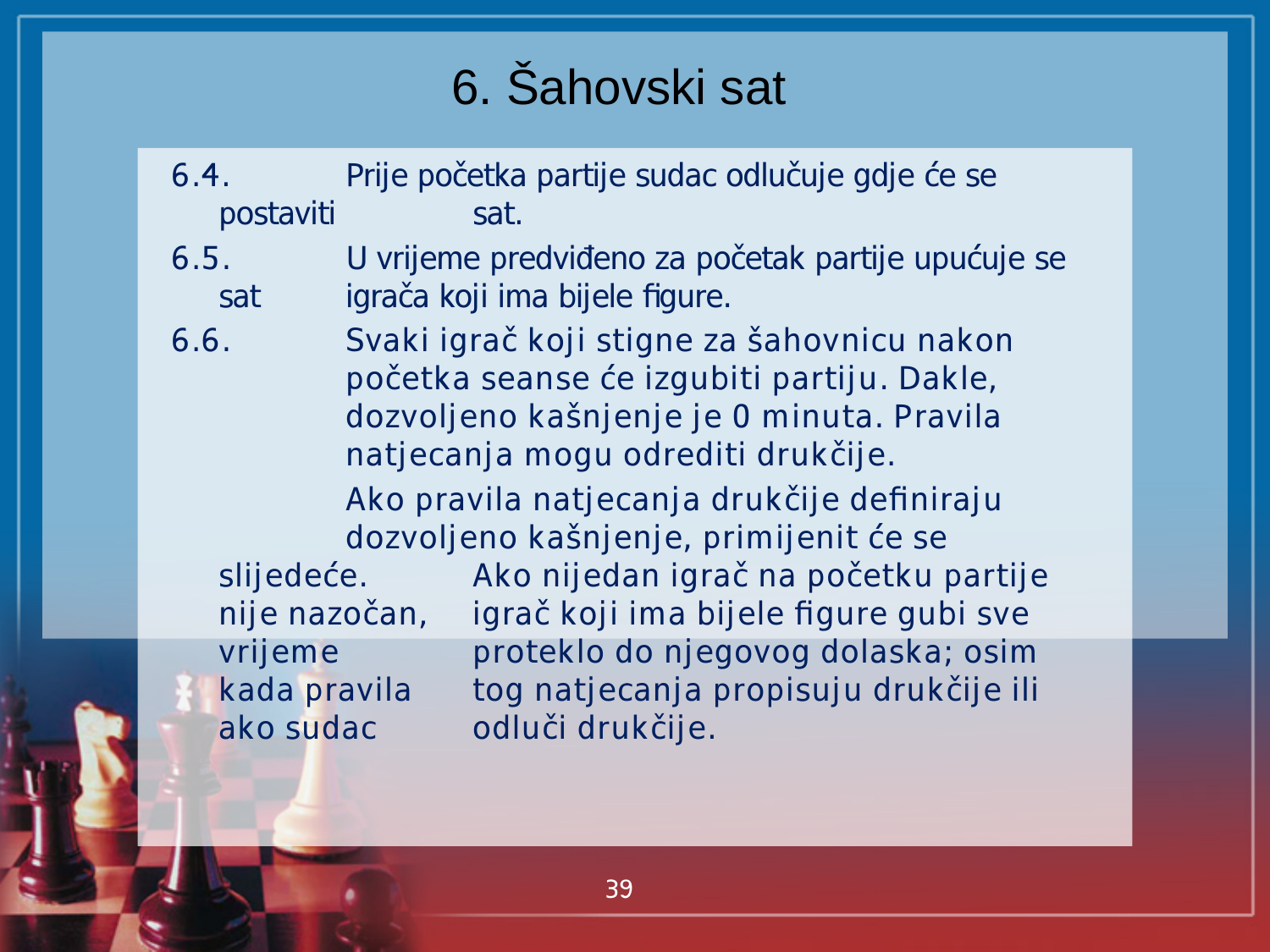

# 6. Šahovski sat
6.4.	Prije početka partije sudac odlučuje gdje će se postaviti 	sat.
6.5.	U vrijeme predviđeno za početak partije upućuje se sat 	igrača koji ima bijele figure.
6.6.	Svaki igrač koji stigne za šahovnicu nakon 	početka seanse će izgubiti partiju. Dakle, 	dozvoljeno kašnjenje je 0 minuta. Pravila 	natjecanja mogu odrediti drukčije.
		Ako pravila natjecanja drukčije definiraju 	dozvoljeno kašnjenje, primijenit će se slijedeće. 	Ako nijedan igrač na početku partije nije nazočan, 	igrač koji ima bijele figure gubi sve vrijeme 	proteklo do njegovog dolaska; osim kada pravila 	tog natjecanja propisuju drukčije ili ako sudac 	odluči drukčije.
39